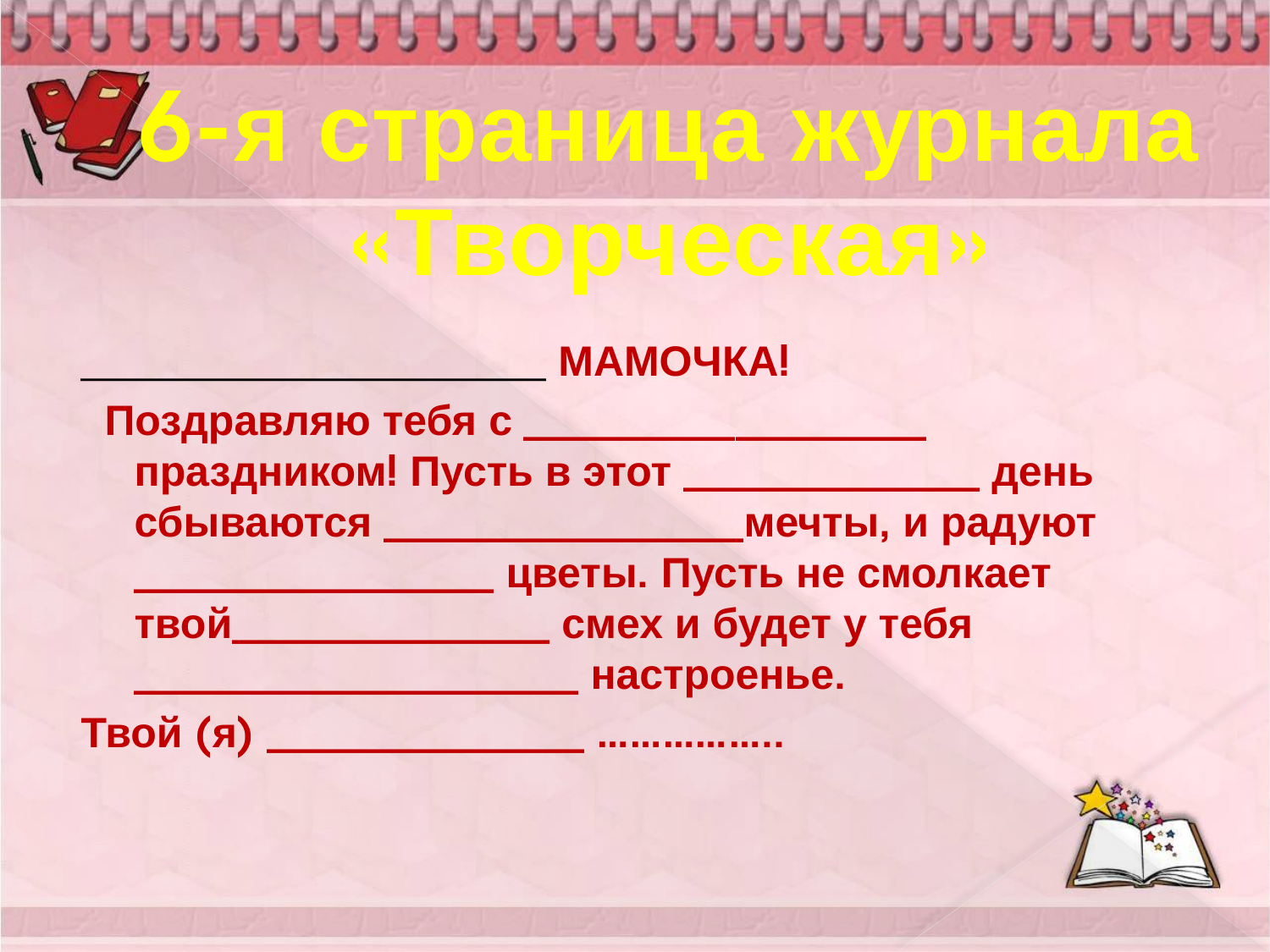

#
6-я страница журнала «Творческая»
______________________ МАМОЧКА!
  Поздравляю тебя с ___________________ праздником! Пусть в этот ______________ день сбываются _________________мечты, и радуют _________________ цветы. Пусть не смолкает  твой_______________ смех и будет у тебя _____________________ настроенье.
Твой (я) _______________ ……………..